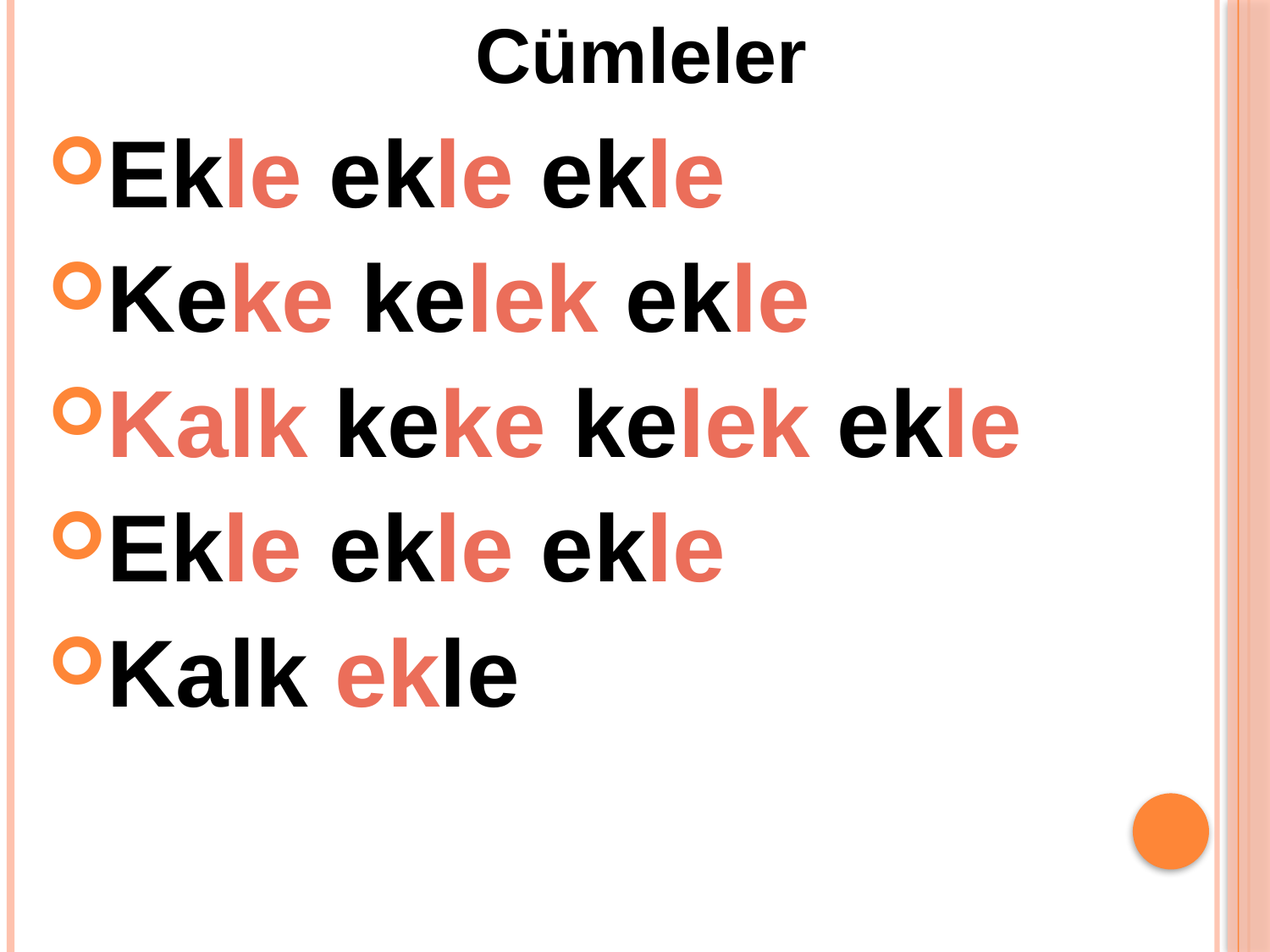

Cümleler
Ekle ekle ekle
Keke kelek ekle
Kalk keke kelek ekle
Ekle ekle ekle
Kalk ekle